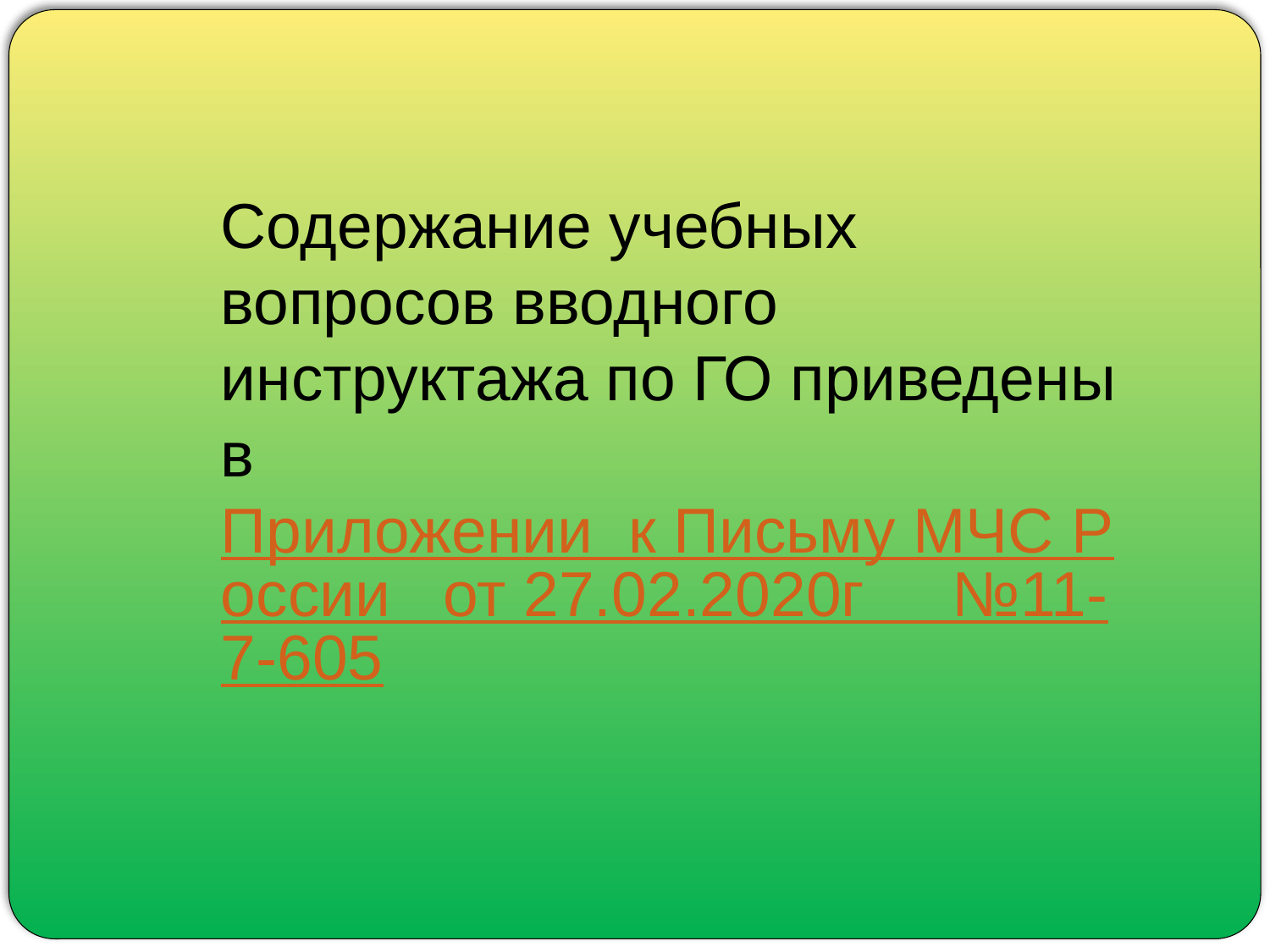

Содержание учебных вопросов вводного инструктажа по ГО приведены в Приложении  к Письму МЧС России   от 27.02.2020г     №11-7-605